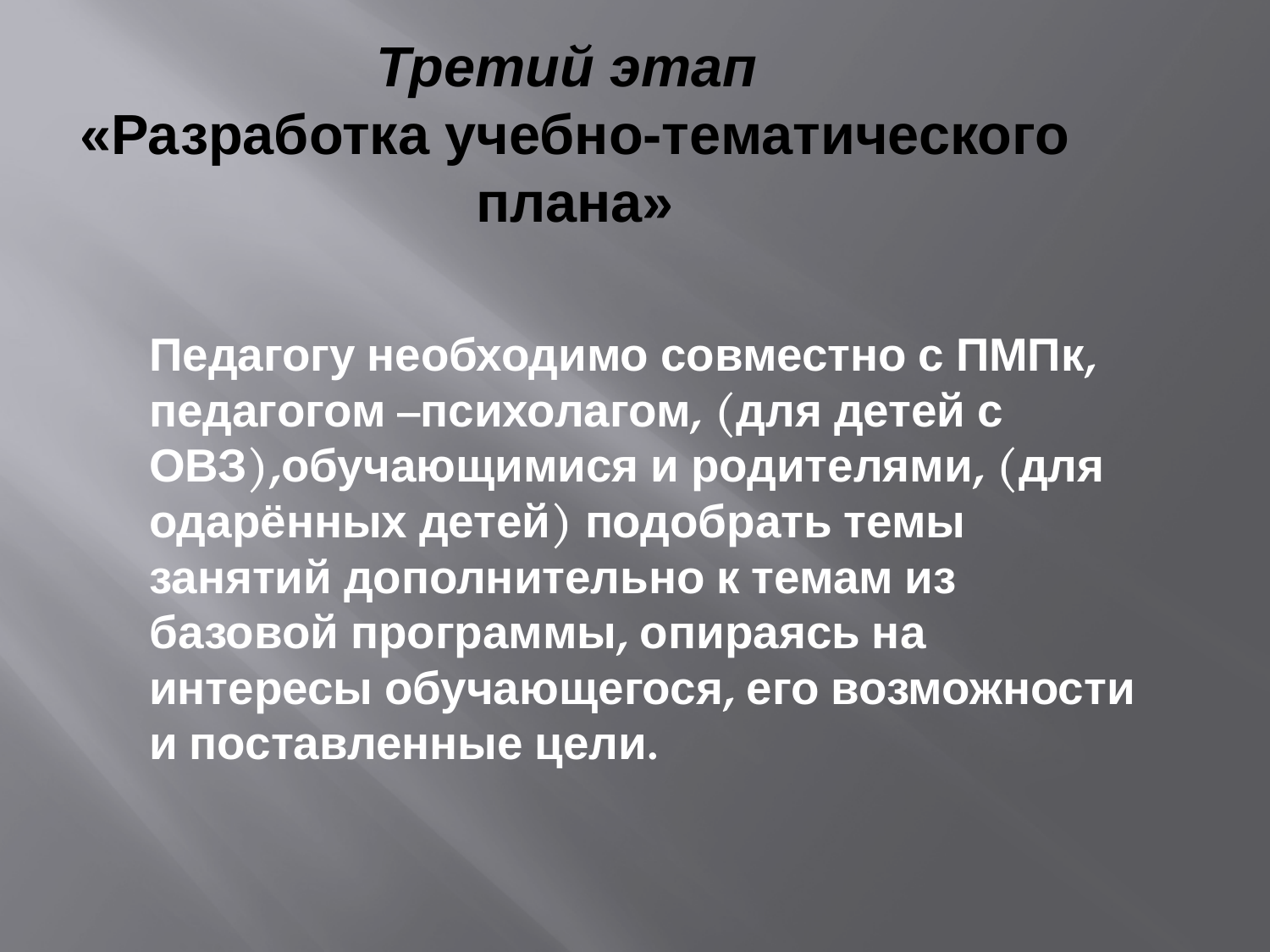

# Третий этап «Разработка учебно-тематического плана»

	Педагогу необходимо совместно с ПМПк, педагогом –психолагом, (для детей с ОВЗ),обучающимися и родителями, (для одарённых детей) подобрать темы занятий дополнительно к темам из базовой программы, опираясь на интересы обучающегося, его возможности и поставленные цели.